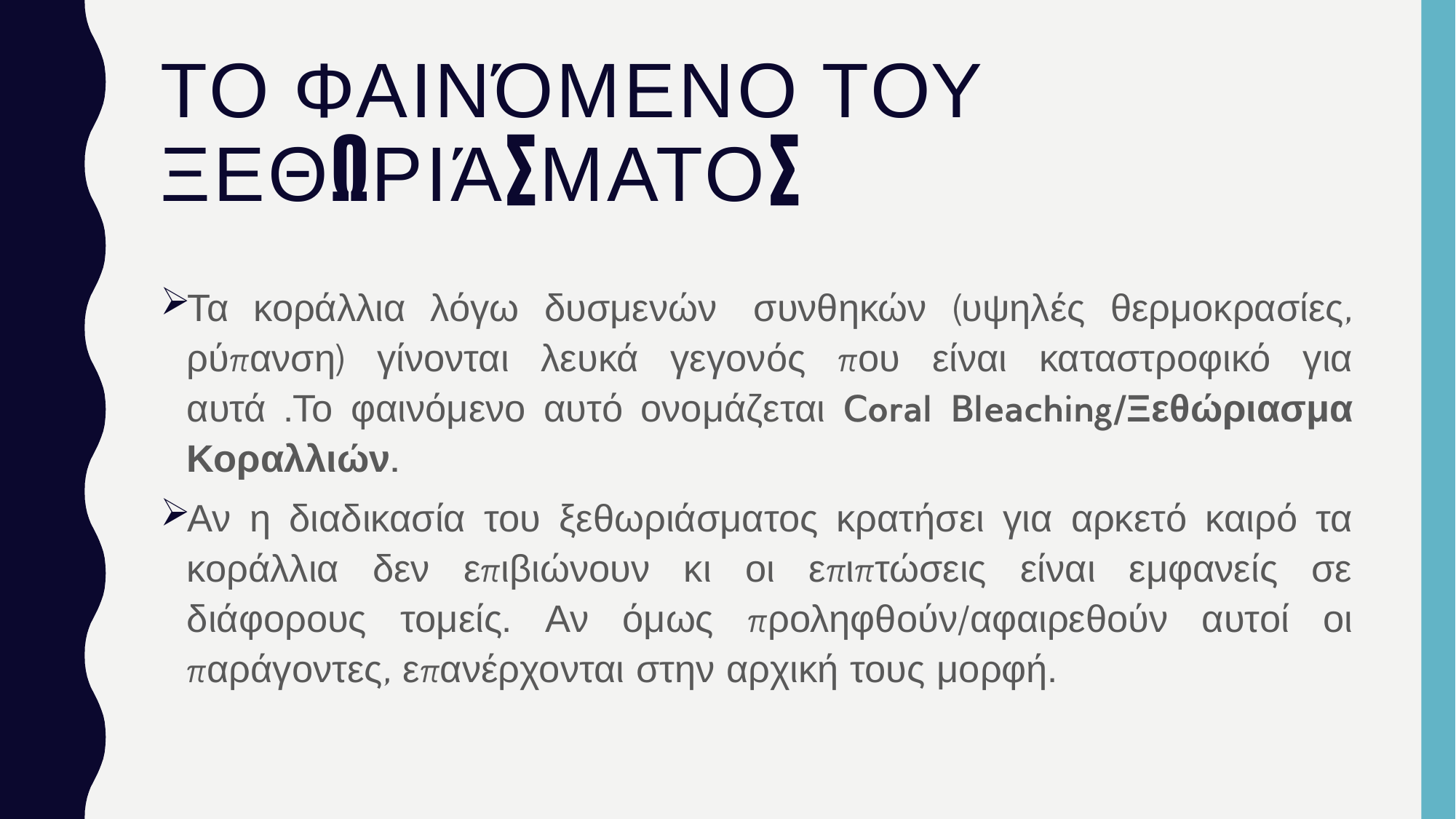

# Το φαινόμενο του ξεθωριάσματος
Τα κοράλλια λόγω δυσμενών  συνθηκών (υψηλές θερμοκρασίες, ρύπανση) γίνονται λευκά γεγονός που είναι καταστροφικό για αυτά .Το φαινόμενο αυτό ονομάζεται Coral Bleaching/Ξεθώριασμα Κοραλλιών.
Αν η διαδικασία του ξεθωριάσματος κρατήσει για αρκετό καιρό τα κοράλλια δεν επιβιώνουν κι οι επιπτώσεις είναι εμφανείς σε διάφορους τομείς. Αν όμως προληφθούν/αφαιρεθούν αυτοί οι παράγοντες, επανέρχονται στην αρχική τους μορφή.